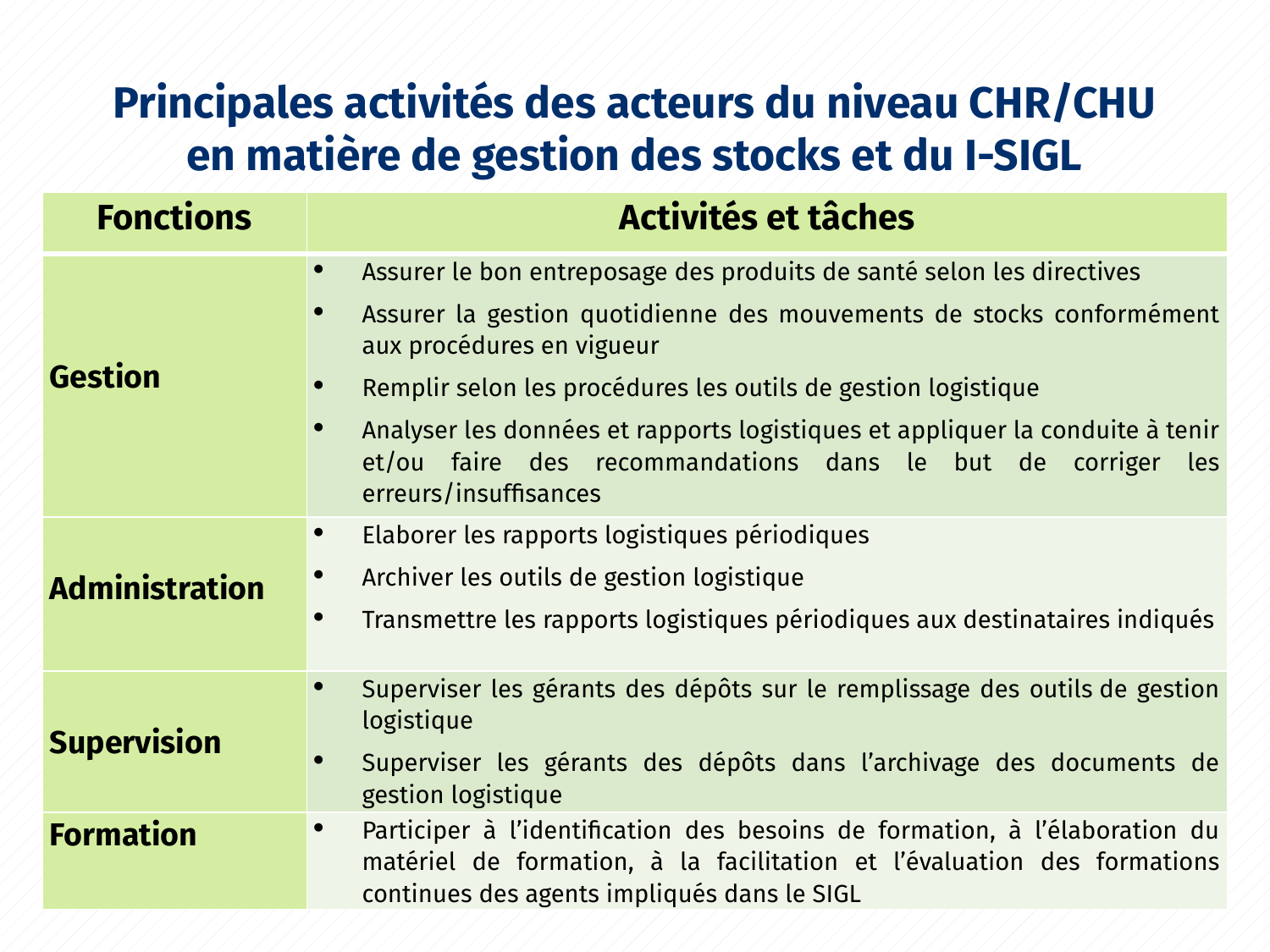

# Principales activités des acteurs du niveau CHR/CHU en matière de gestion des stocks et du I-SIGL
| Fonctions | Activités et tâches |
| --- | --- |
| Gestion | Assurer le bon entreposage des produits de santé selon les directives Assurer la gestion quotidienne des mouvements de stocks conformément aux procédures en vigueur Remplir selon les procédures les outils de gestion logistique Analyser les données et rapports logistiques et appliquer la conduite à tenir et/ou faire des recommandations dans le but de corriger les erreurs/insuffisances |
| Administration | Elaborer les rapports logistiques périodiques Archiver les outils de gestion logistique Transmettre les rapports logistiques périodiques aux destinataires indiqués |
| Supervision | Superviser les gérants des dépôts sur le remplissage des outils de gestion logistique Superviser les gérants des dépôts dans l’archivage des documents de gestion logistique |
| Formation | Participer à l’identification des besoins de formation, à l’élaboration du matériel de formation, à la facilitation et l’évaluation des formations continues des agents impliqués dans le SIGL |
4